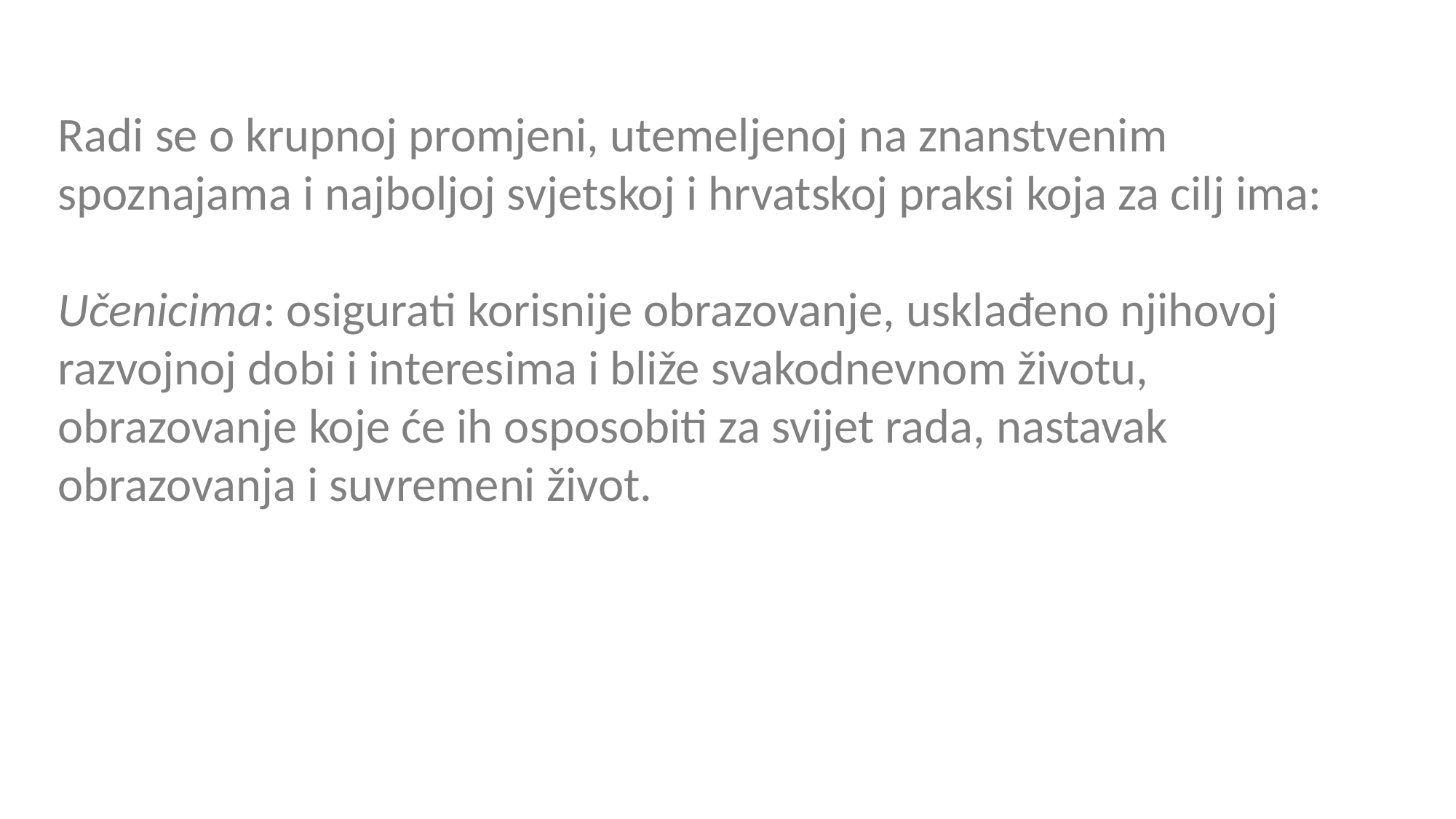

Radi se o krupnoj promjeni, utemeljenoj na znanstvenim spoznajama i najboljoj svjetskoj i hrvatskoj praksi koja za cilj ima:

Učenicima: osigurati korisnije obrazovanje, usklađeno njihovoj razvojnoj dobi i interesima i bliže svakodnevnom životu, obrazovanje koje će ih osposobiti za svijet rada, nastavak obrazovanja i suvremeni život.